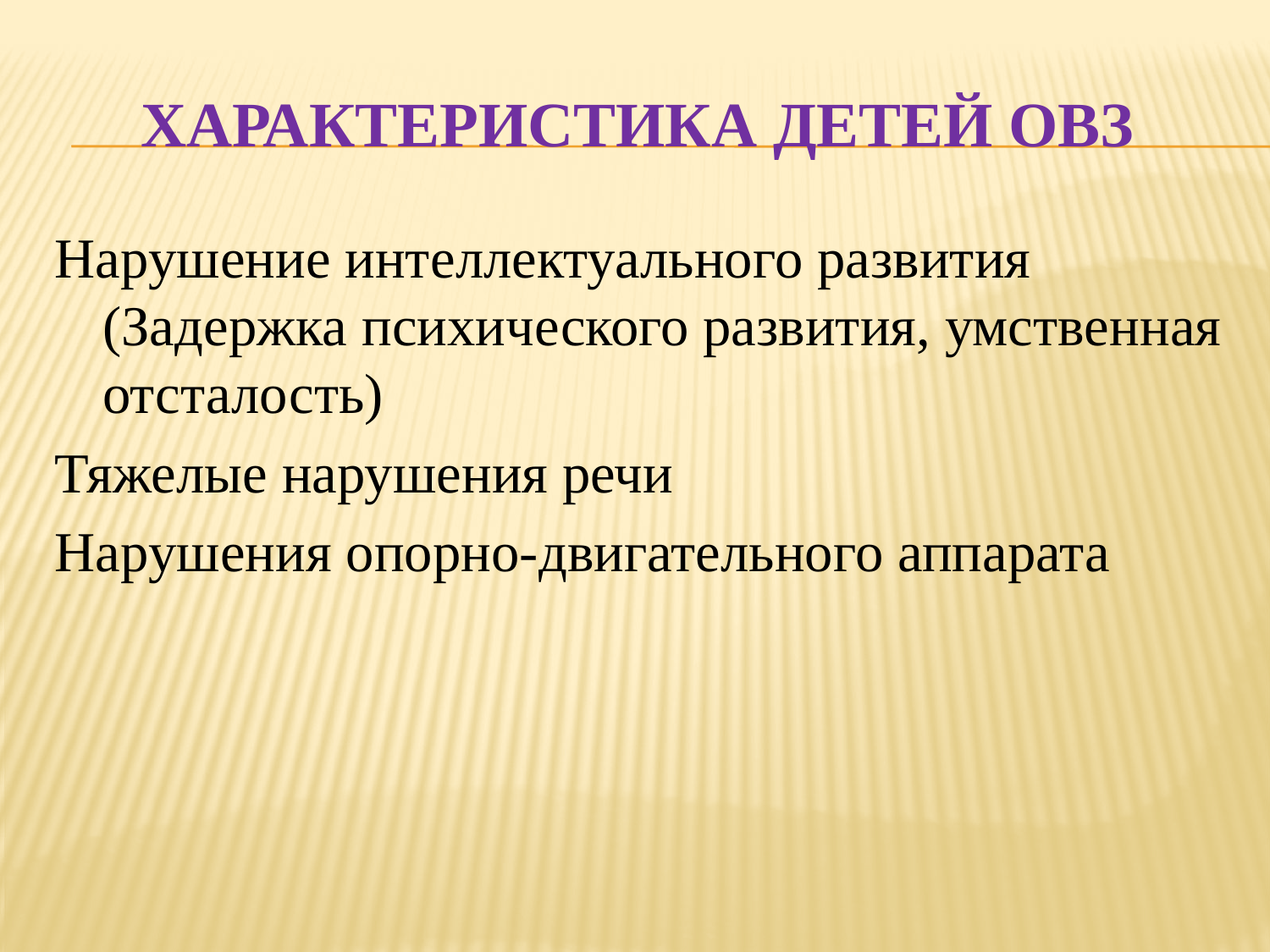

# Характеристика детей ОВЗ
Нарушение интеллектуального развития (Задержка психического развития, умственная отсталость)
Тяжелые нарушения речи
Нарушения опорно-двигательного аппарата